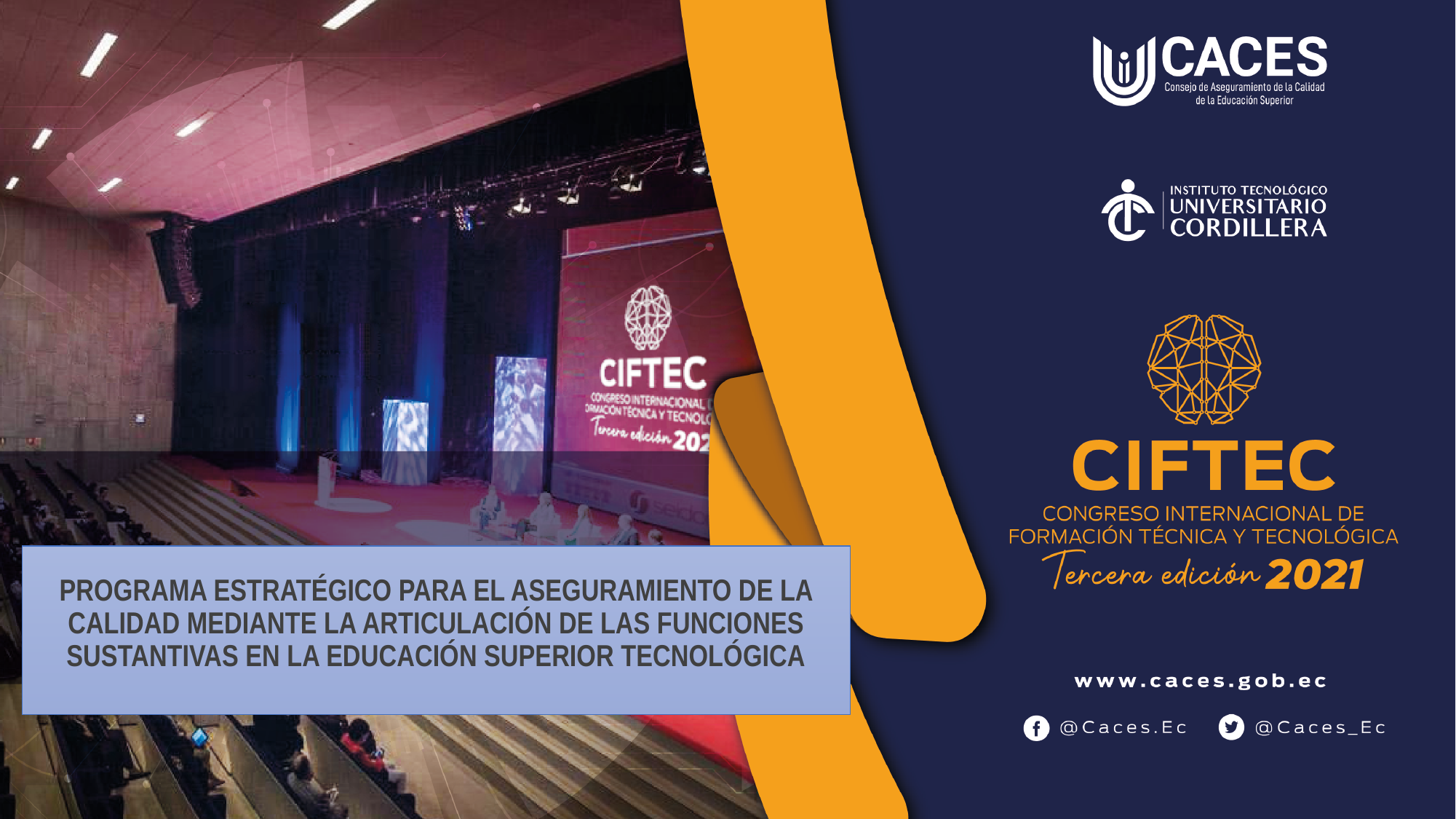

# PROGRAMA ESTRATÉGICO PARA EL ASEGURAMIENTO DE LA CALIDAD MEDIANTE LA ARTICULACIÓN DE LAS FUNCIONES SUSTANTIVAS EN LA EDUCACIÓN SUPERIOR TECNOLÓGICA